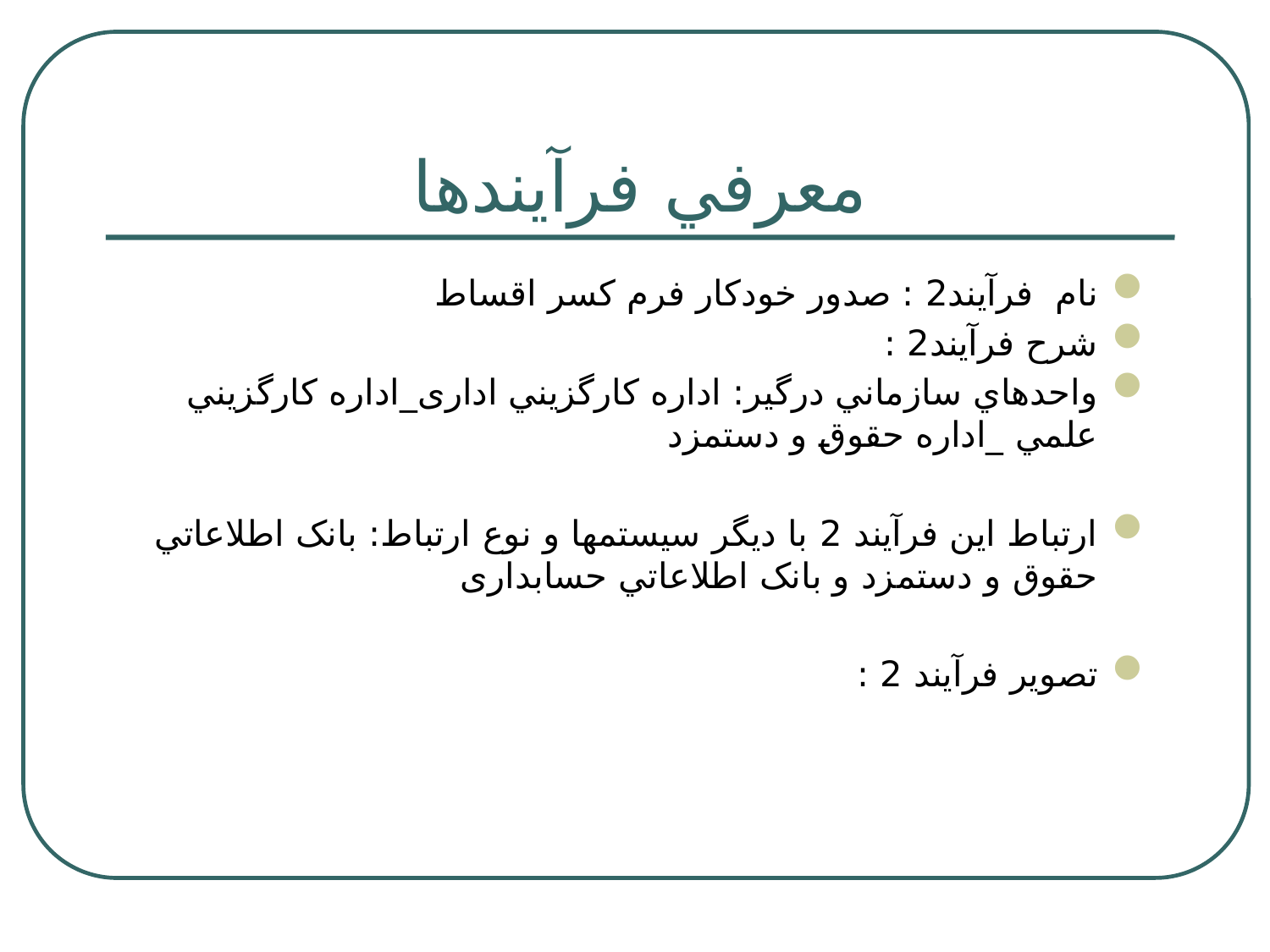

# معرفي فرآيندها
نام  فرآيند2 : صدور خودکار فرم کسر اقساط
شرح فرآيند2 :
واحدهاي سازماني درگير: اداره کارگزيني اداری_اداره کارگزيني علمي _اداره حقوق و دستمزد

ارتباط اين فرآيند 2 با ديگر سيستمها و نوع ارتباط: بانک اطلاعاتي حقوق و دستمزد و بانک اطلاعاتي حسابداری

تصوير فرآيند 2 :